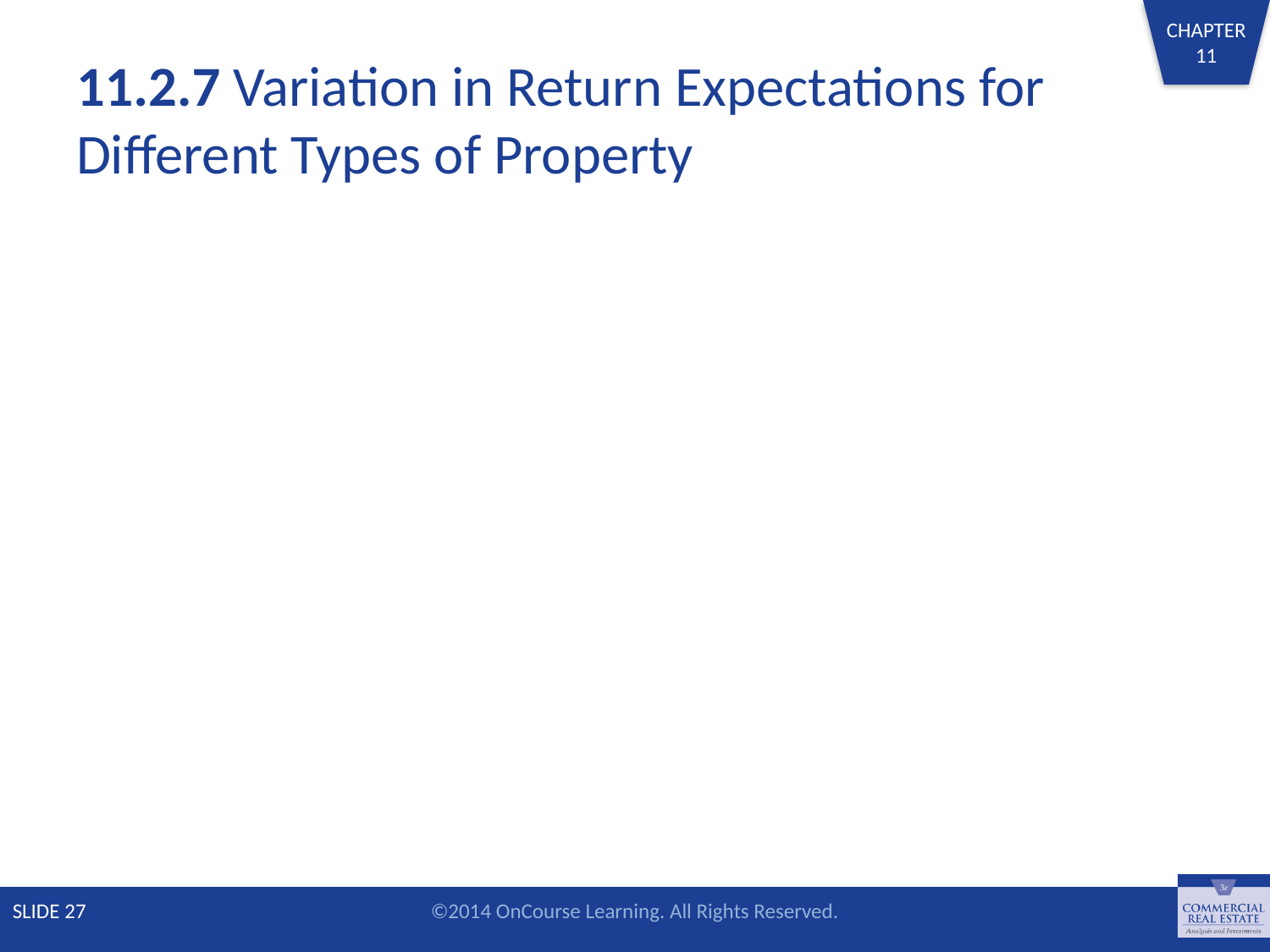

# 11.2.7 Variation in Return Expectations for Different Types of Property

SLIDE 27